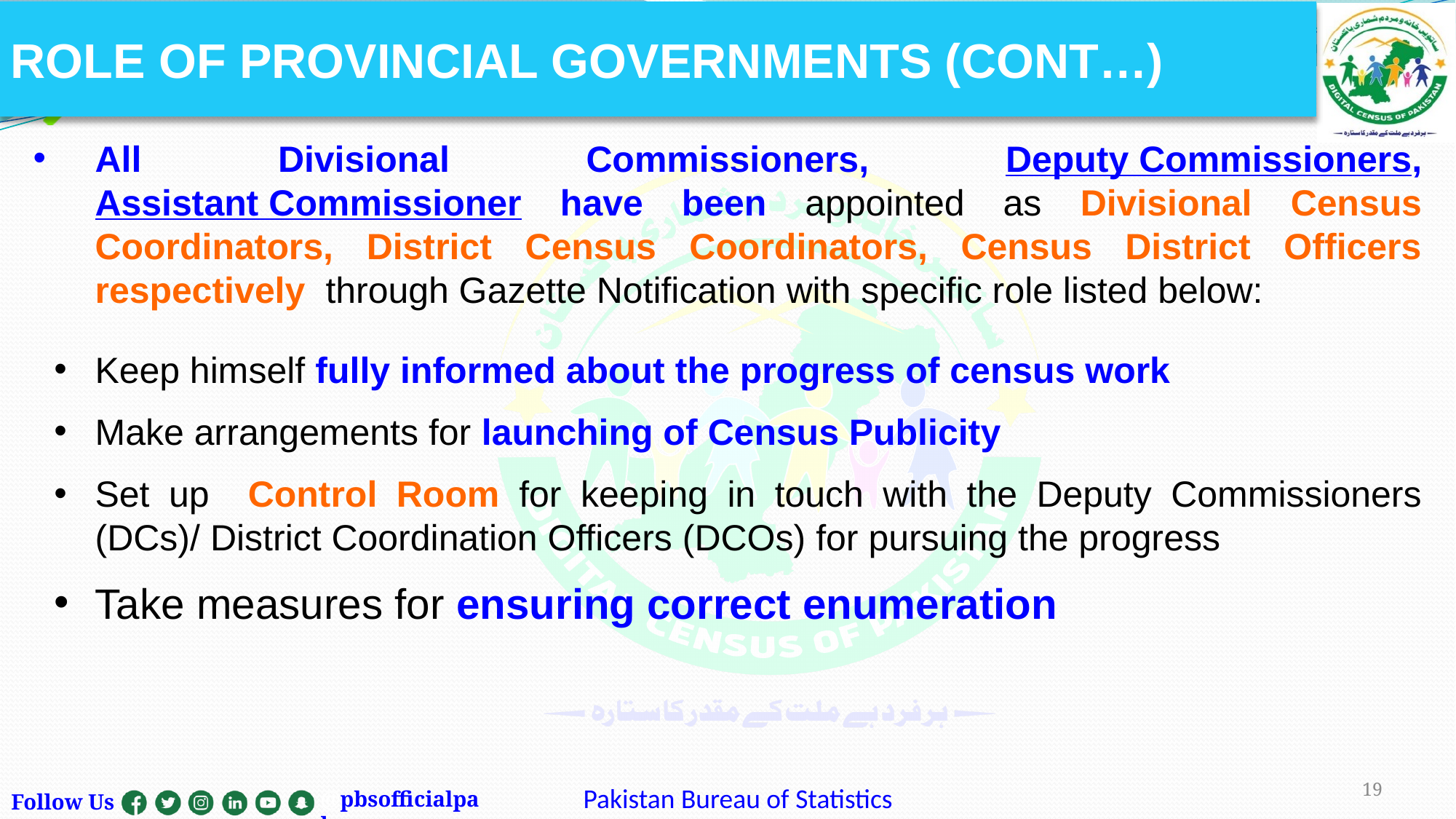

# ROLE OF PROVINCIAL GOVERNMENTS (CONT…)
All Divisional Commissioners, Deputy Commissioners, Assistant Commissioner have been appointed as Divisional Census Coordinators, District Census Coordinators, Census District Officers respectively  through Gazette Notification with specific role listed below:
Keep himself fully informed about the progress of census work
Make arrangements for launching of Census Publicity
Set up  Control Room for keeping in touch with the Deputy Commissioners (DCs)/ District Coordination Officers (DCOs) for pursuing the progress
Take measures for ensuring correct enumeration
19